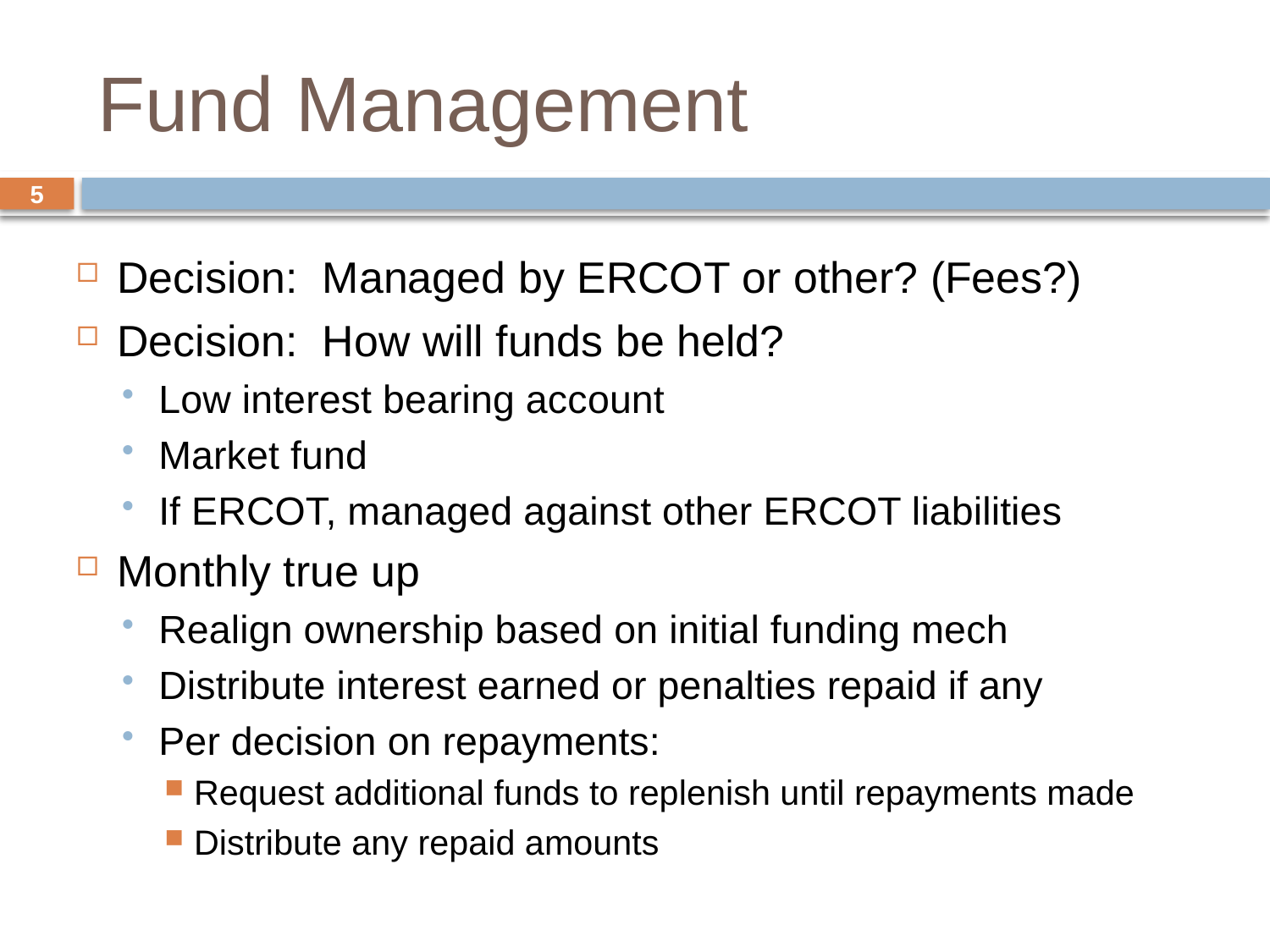

# Fund Management
5
Decision:  Managed by ERCOT or other? (Fees?)
Decision:  How will funds be held?
Low interest bearing account
Market fund
If ERCOT, managed against other ERCOT liabilities
Monthly true up
Realign ownership based on initial funding mech
Distribute interest earned or penalties repaid if any
Per decision on repayments:
Request additional funds to replenish until repayments made
Distribute any repaid amounts